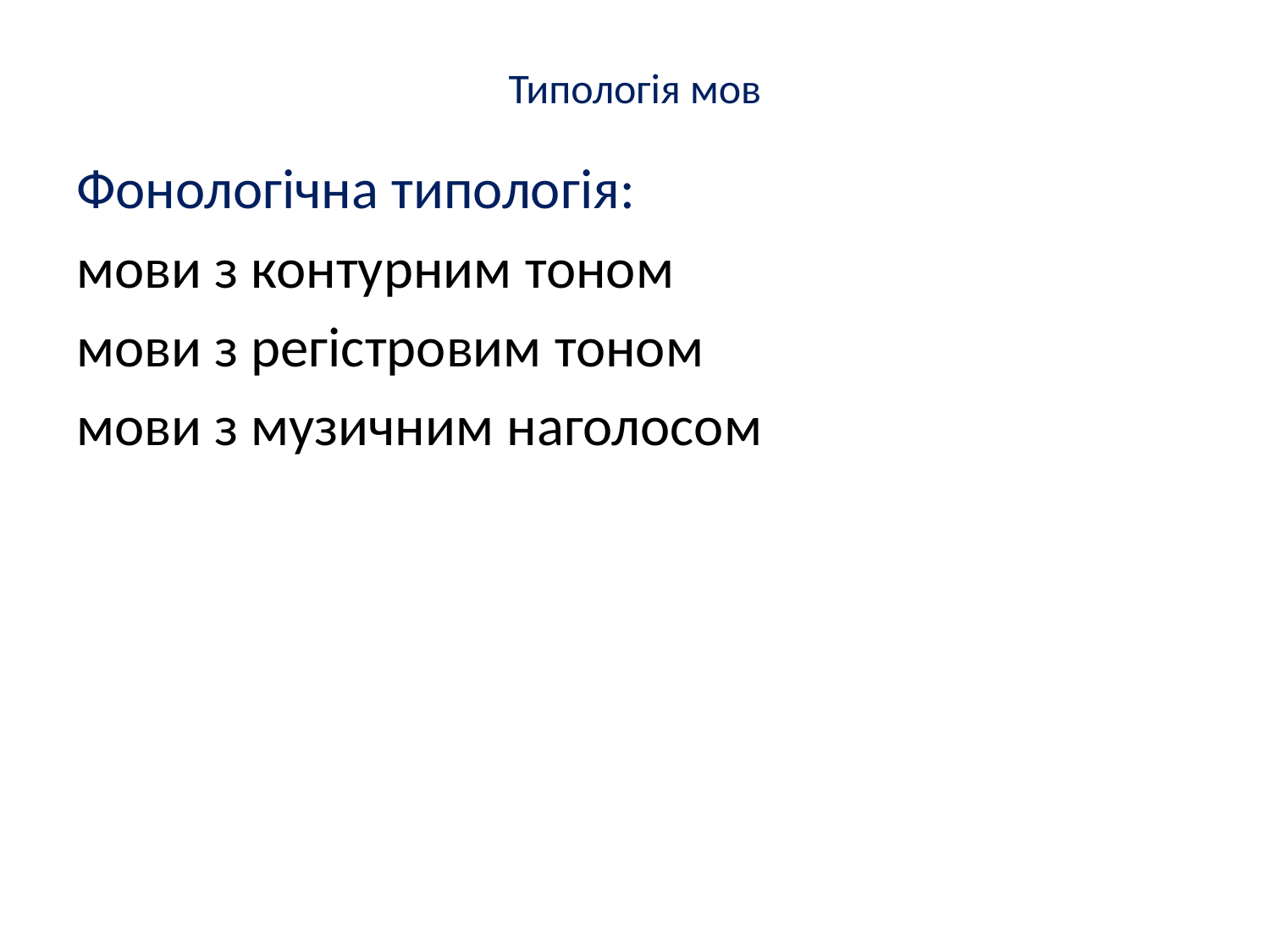

# Типологія мов
Фонологічна типологія:
мови з контурним тоном
мови з регістровим тоном
мови з музичним наголосом